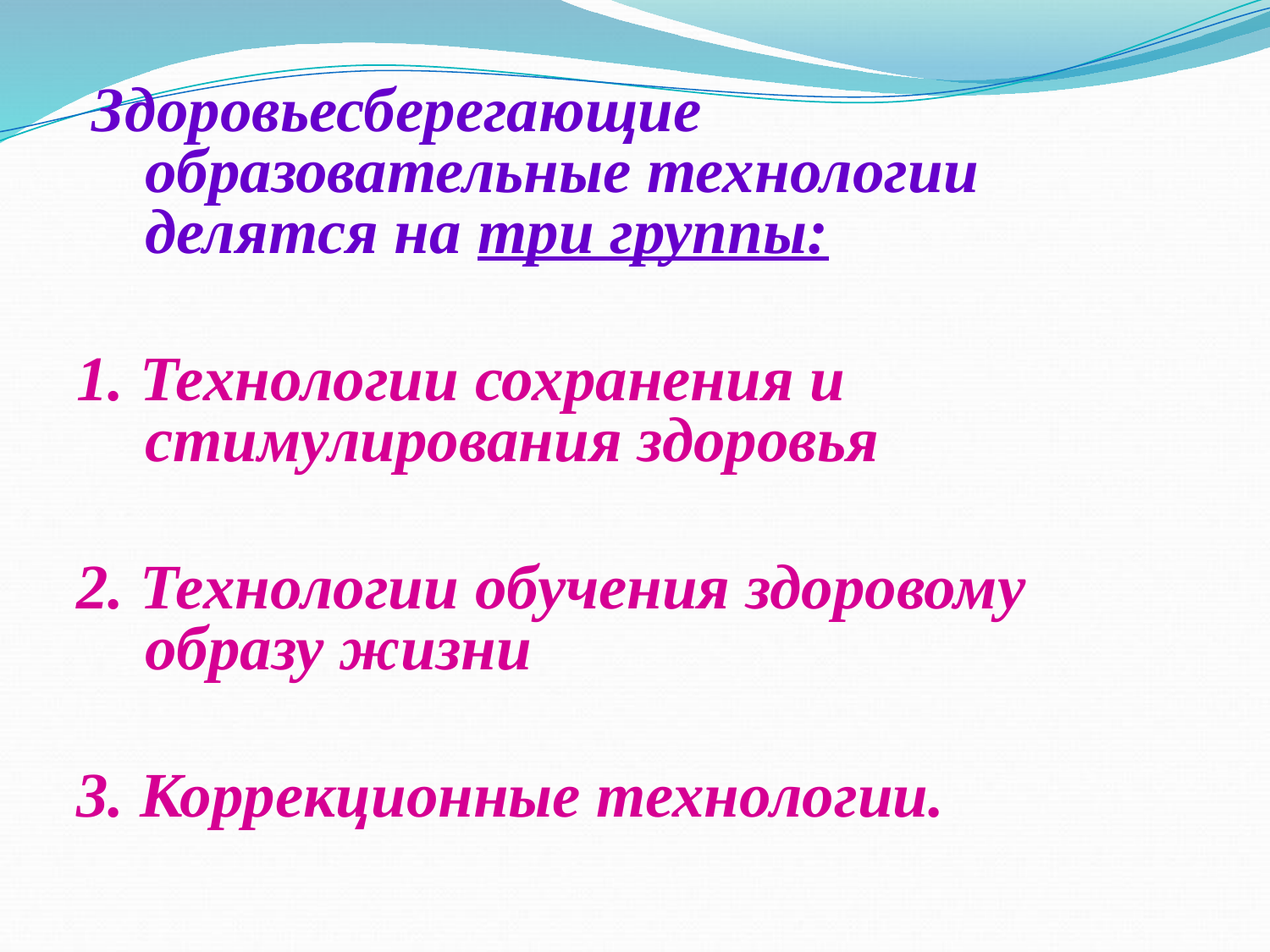

Здоровьесберегающие образовательные технологии делятся на три группы:

1. Технологии сохранения и стимулирования здоровья

2. Технологии обучения здоровому образу жизни

3. Коррекционные технологии.